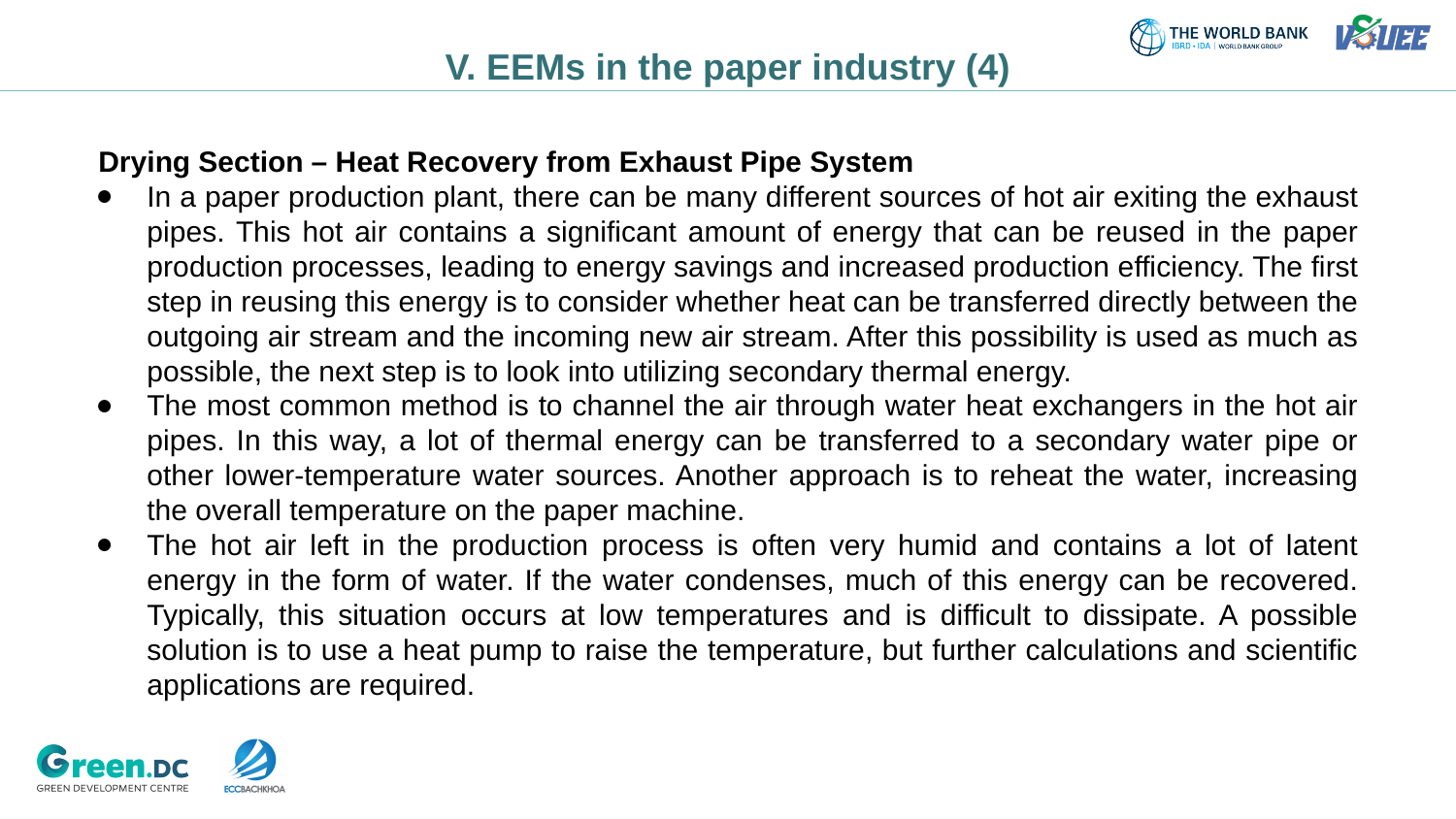

# V. EEMs in the paper industry (4)
Drying Section – Heat Recovery from Exhaust Pipe System
In a paper production plant, there can be many different sources of hot air exiting the exhaust pipes. This hot air contains a significant amount of energy that can be reused in the paper production processes, leading to energy savings and increased production efficiency. The first step in reusing this energy is to consider whether heat can be transferred directly between the outgoing air stream and the incoming new air stream. After this possibility is used as much as possible, the next step is to look into utilizing secondary thermal energy.
The most common method is to channel the air through water heat exchangers in the hot air pipes. In this way, a lot of thermal energy can be transferred to a secondary water pipe or other lower-temperature water sources. Another approach is to reheat the water, increasing the overall temperature on the paper machine.
The hot air left in the production process is often very humid and contains a lot of latent energy in the form of water. If the water condenses, much of this energy can be recovered. Typically, this situation occurs at low temperatures and is difficult to dissipate. A possible solution is to use a heat pump to raise the temperature, but further calculations and scientific applications are required.